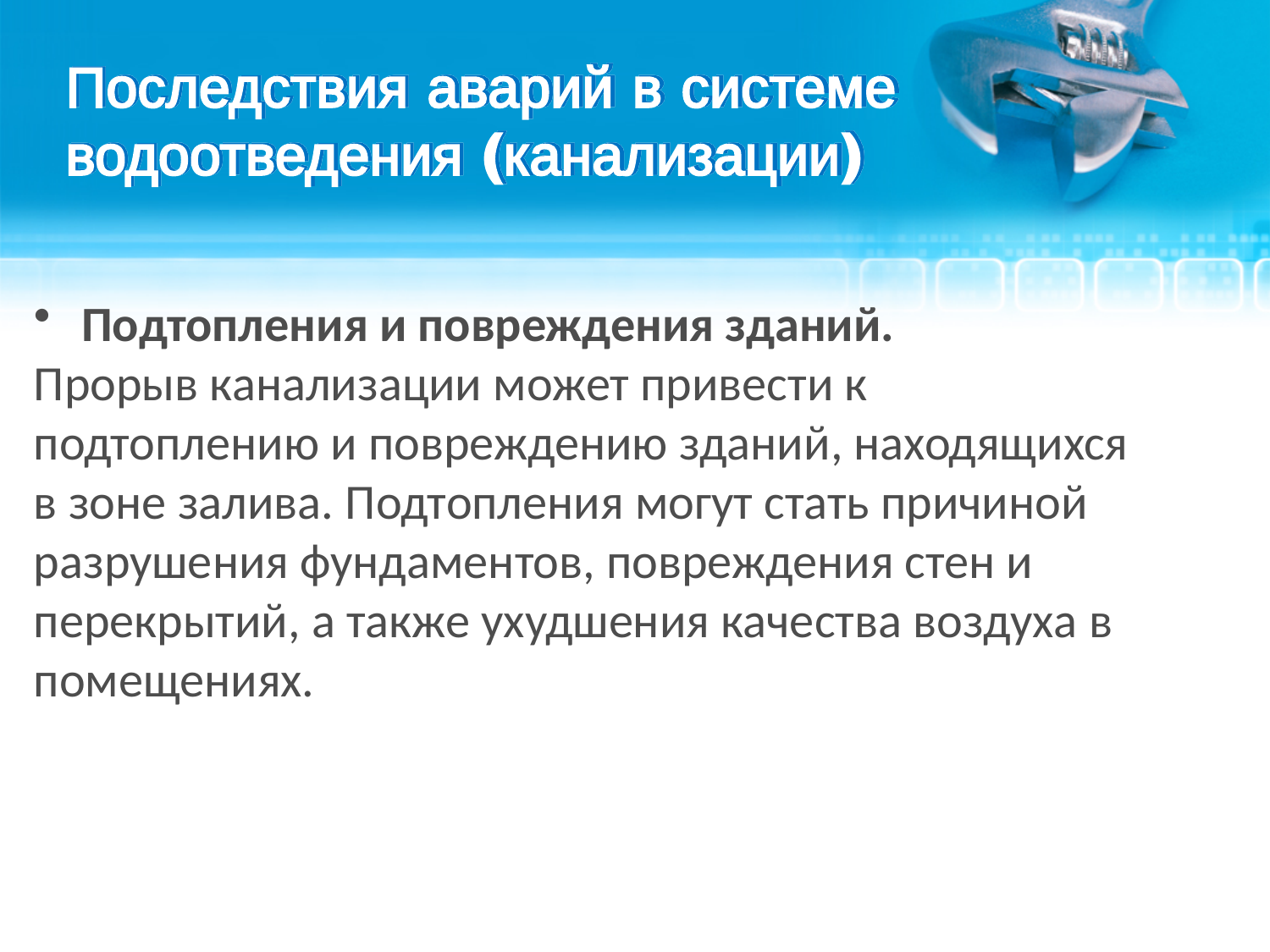

# Последствия аварий в системе водоотведения (канализации)
Подтопления и повреждения зданий.
Прорыв канализации может привести к подтоплению и повреждению зданий, находящихся в зоне залива. Подтопления могут стать причиной разрушения фундаментов, повреждения стен и перекрытий, а также ухудшения качества воздуха в помещениях.